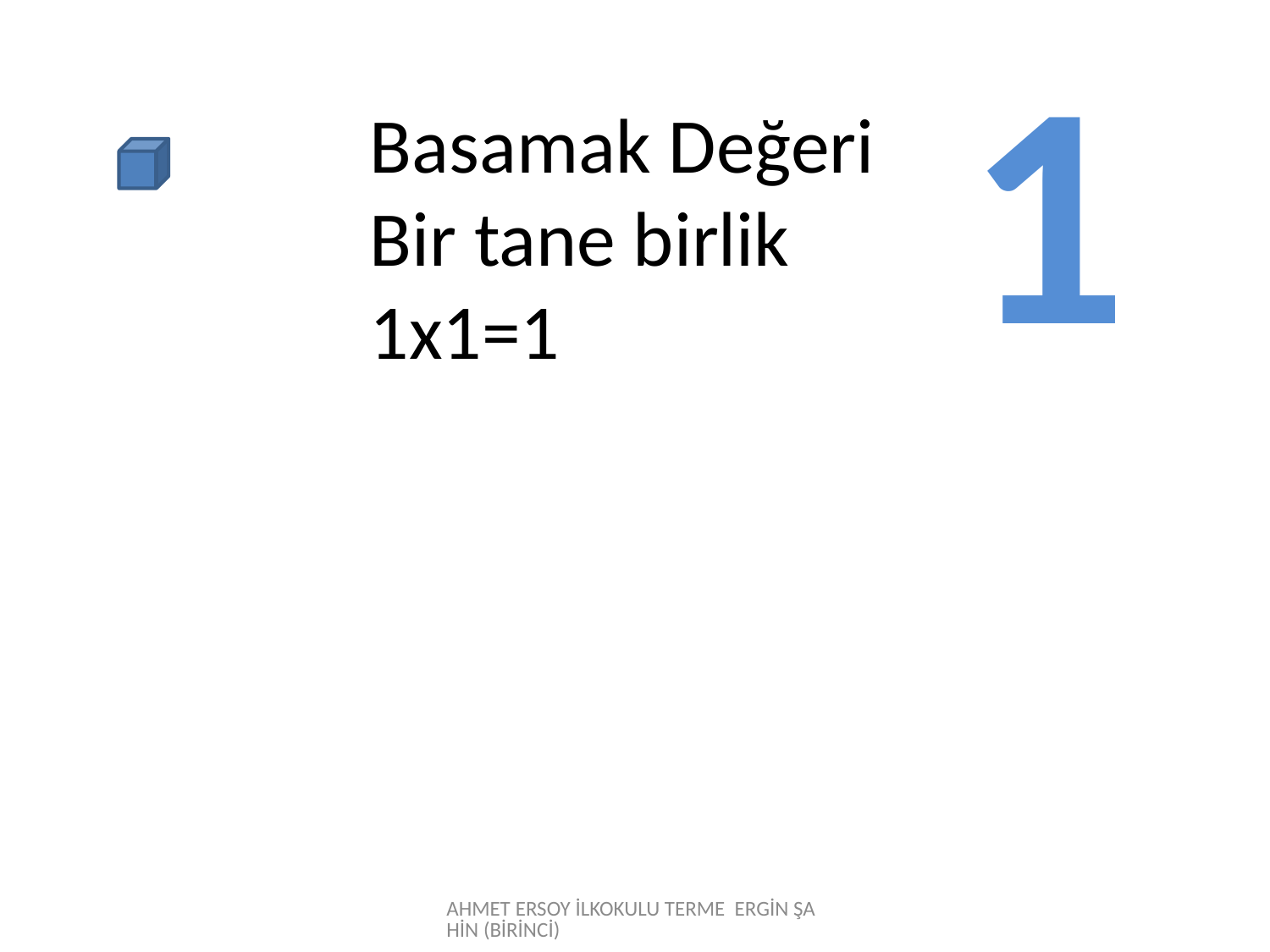

1
Basamak Değeri
Bir tane birlik
1x1=1

AHMET ERSOY İLKOKULU TERME  ERGİN ŞAHİN (BİRİNCİ)